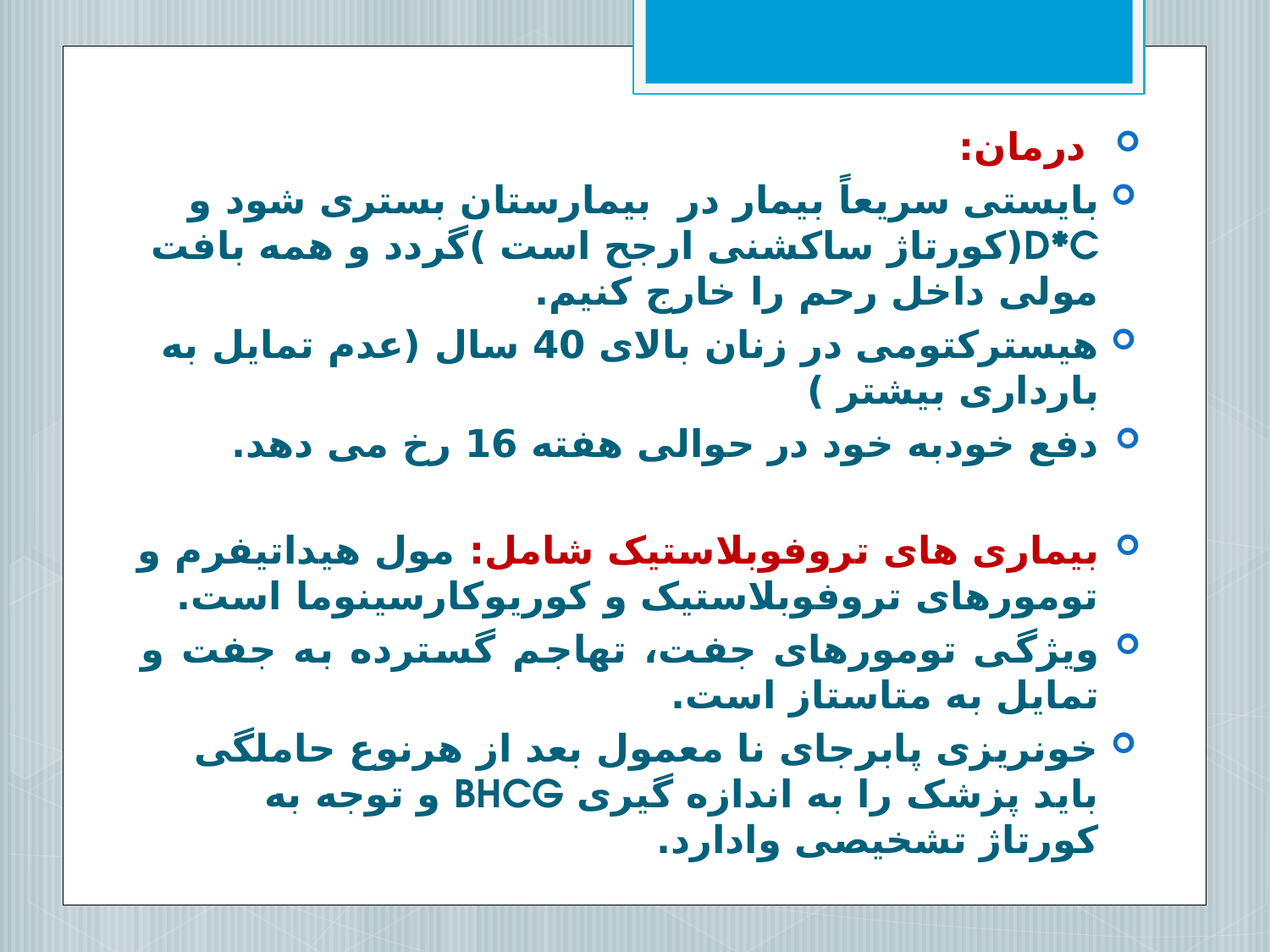

درمان:
بایستی سریعاً بیمار در  بیمارستان بستری شود و D*C(کورتاژ ساکشنی ارجح است )گردد و همه بافت مولی داخل رحم را خارج کنیم.
هیسترکتومی در زنان بالای 40 سال (عدم تمایل به بارداری بیشتر )
دفع خودبه خود در حوالی هفته 16 رخ می دهد.

بیماری های تروفوبلاستیک شامل: مول هیداتیفرم و تومورهای تروفوبلاستیک و کوریوکارسینوما است.
ویژگی تومورهای جفت، تهاجم گسترده به جفت و تمایل به متاستاز است.
خونریزی پابرجای نا معمول بعد از هرنوع حاملگی باید پزشک را به اندازه گیری BHCG و توجه به کورتاژ تشخیصی وادارد.